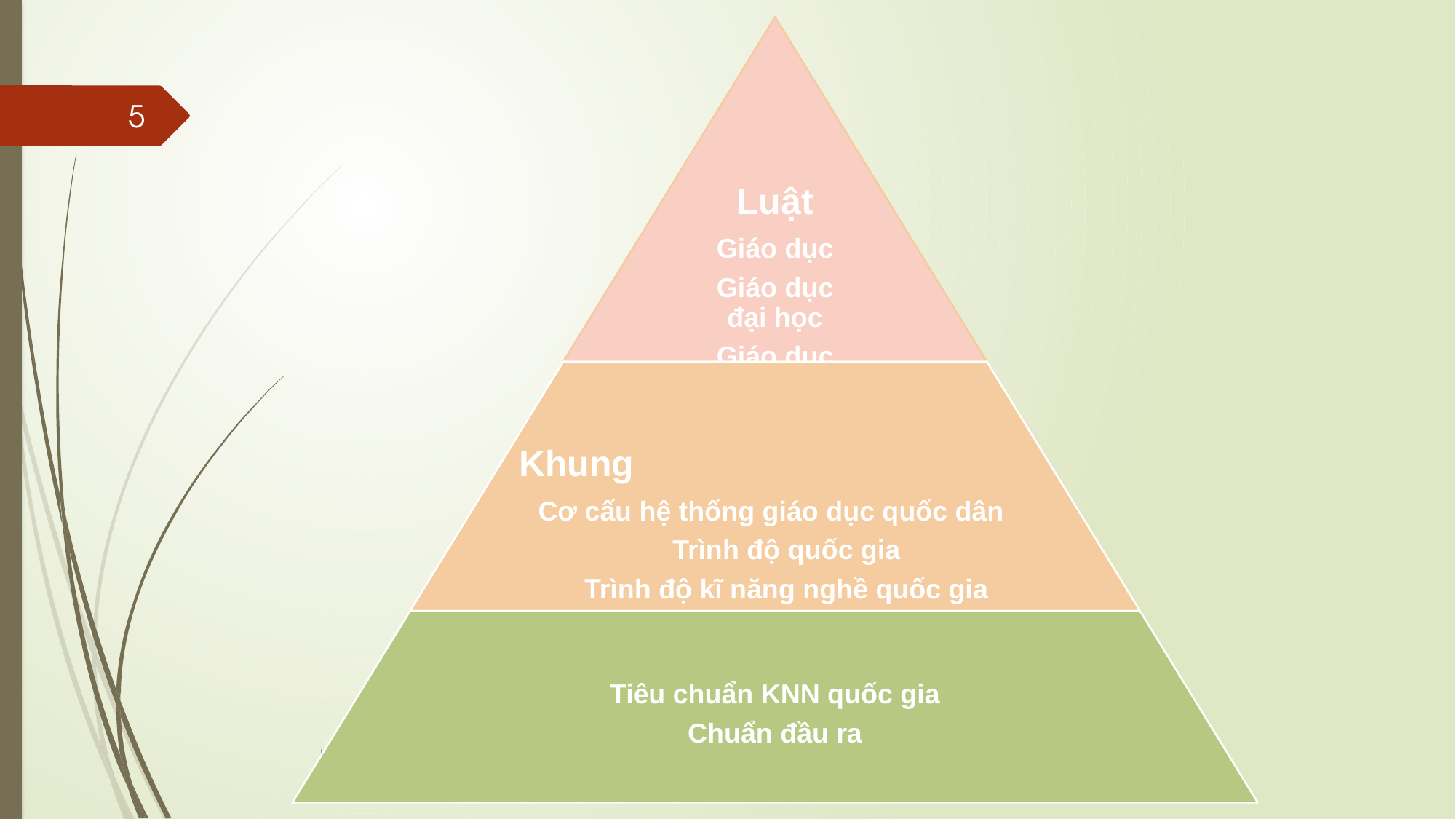

Luật
Giáo dục
Giáo dục đại học
Giáo dục nghề nghiệp

Khung
Cơ cấu hệ thống giáo dục quốc dân
   Trình độ quốc gia
   Trình độ kĩ năng nghề quốc gia
Tiêu chuẩn KNN quốc gia
Chuẩn đầu ra
5
LU01-Những vấn đề chung của giáo dục nghề nghiệp